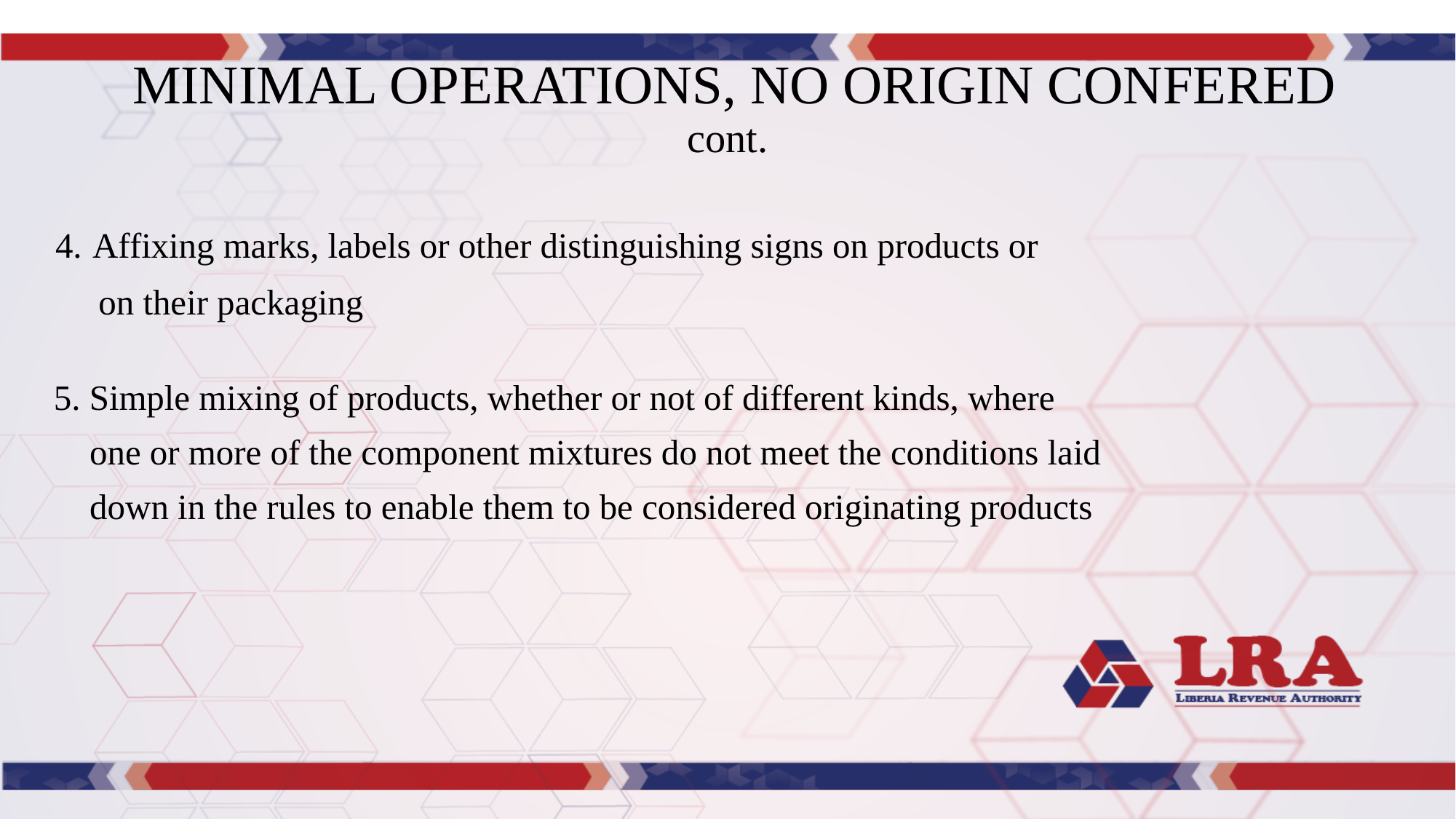

# MINIMAL OPERATIONS, NO ORIGIN CONFERED cont.
 4. Affixing marks, labels or other distinguishing signs on products or
      on their packaging

 5. Simple mixing of products, whether or not of different kinds, where
     one or more of the component mixtures do not meet the conditions laid
     down in the rules to enable them to be considered originating products